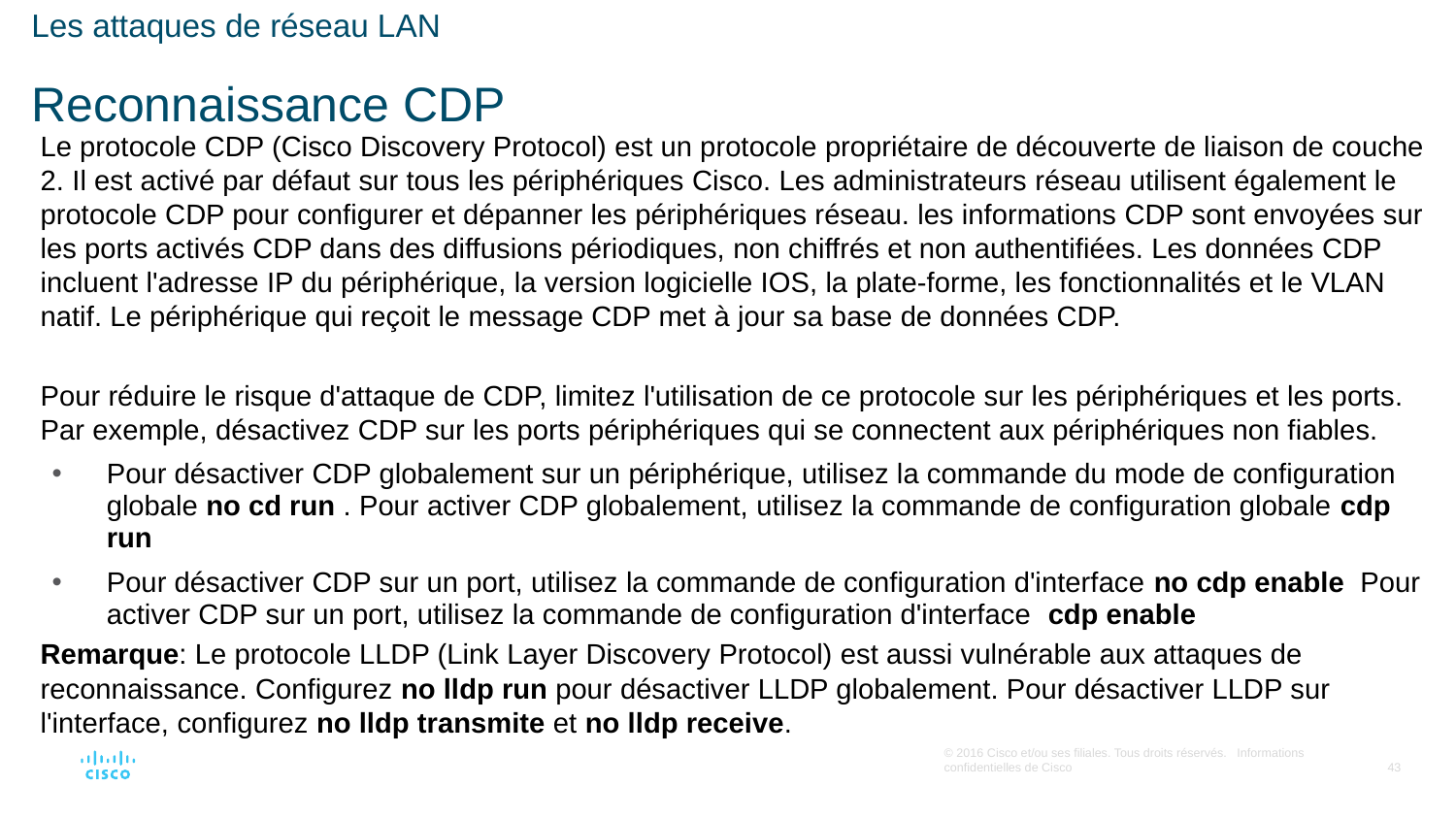

# Les attaques de réseau LAN Reconnaissance CDP
Le protocole CDP (Cisco Discovery Protocol) est un protocole propriétaire de découverte de liaison de couche 2. Il est activé par défaut sur tous les périphériques Cisco. Les administrateurs réseau utilisent également le protocole CDP pour configurer et dépanner les périphériques réseau. les informations CDP sont envoyées sur les ports activés CDP dans des diffusions périodiques, non chiffrés et non authentifiées. Les données CDP incluent l'adresse IP du périphérique, la version logicielle IOS, la plate-forme, les fonctionnalités et le VLAN natif. Le périphérique qui reçoit le message CDP met à jour sa base de données CDP.

Pour réduire le risque d'attaque de CDP, limitez l'utilisation de ce protocole sur les périphériques et les ports. Par exemple, désactivez CDP sur les ports périphériques qui se connectent aux périphériques non fiables.
Pour désactiver CDP globalement sur un périphérique, utilisez la commande du mode de configuration globale no cd run . Pour activer CDP globalement, utilisez la commande de configuration globale cdp run
Pour désactiver CDP sur un port, utilisez la commande de configuration d'interface no cdp enable  Pour activer CDP sur un port, utilisez la commande de configuration d'interface  cdp enable
Remarque: Le protocole LLDP (Link Layer Discovery Protocol) est aussi vulnérable aux attaques de reconnaissance. Configurez no lldp run pour désactiver LLDP globalement. Pour désactiver LLDP sur l'interface, configurez no lldp transmite et no lldp receive.